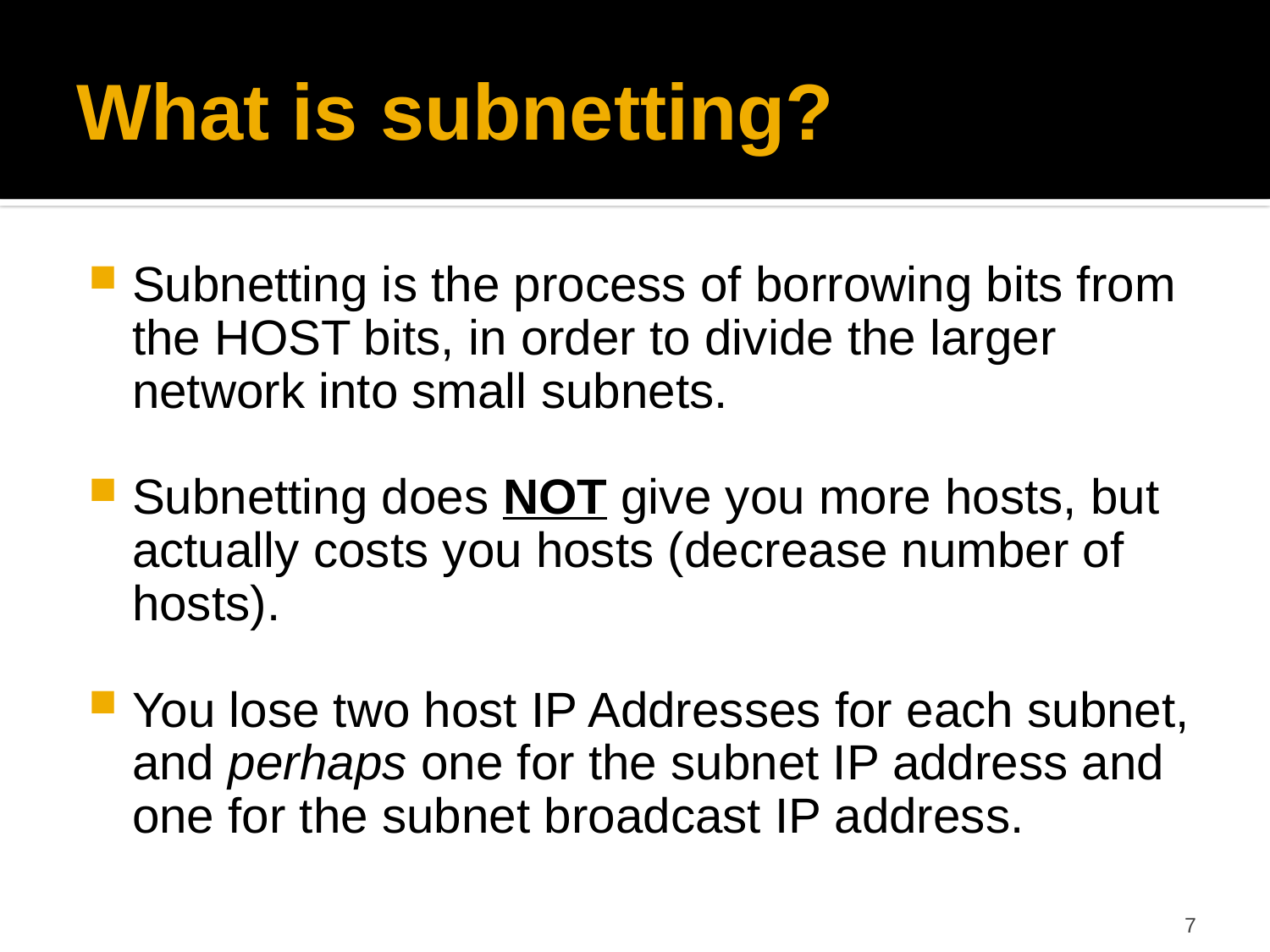

# What is subnetting?
Subnetting is the process of borrowing bits from the HOST bits, in order to divide the larger network into small subnets.

Subnetting does NOT give you more hosts, but actually costs you hosts (decrease number of hosts).

You lose two host IP Addresses for each subnet, and perhaps one for the subnet IP address and one for the subnet broadcast IP address.

7